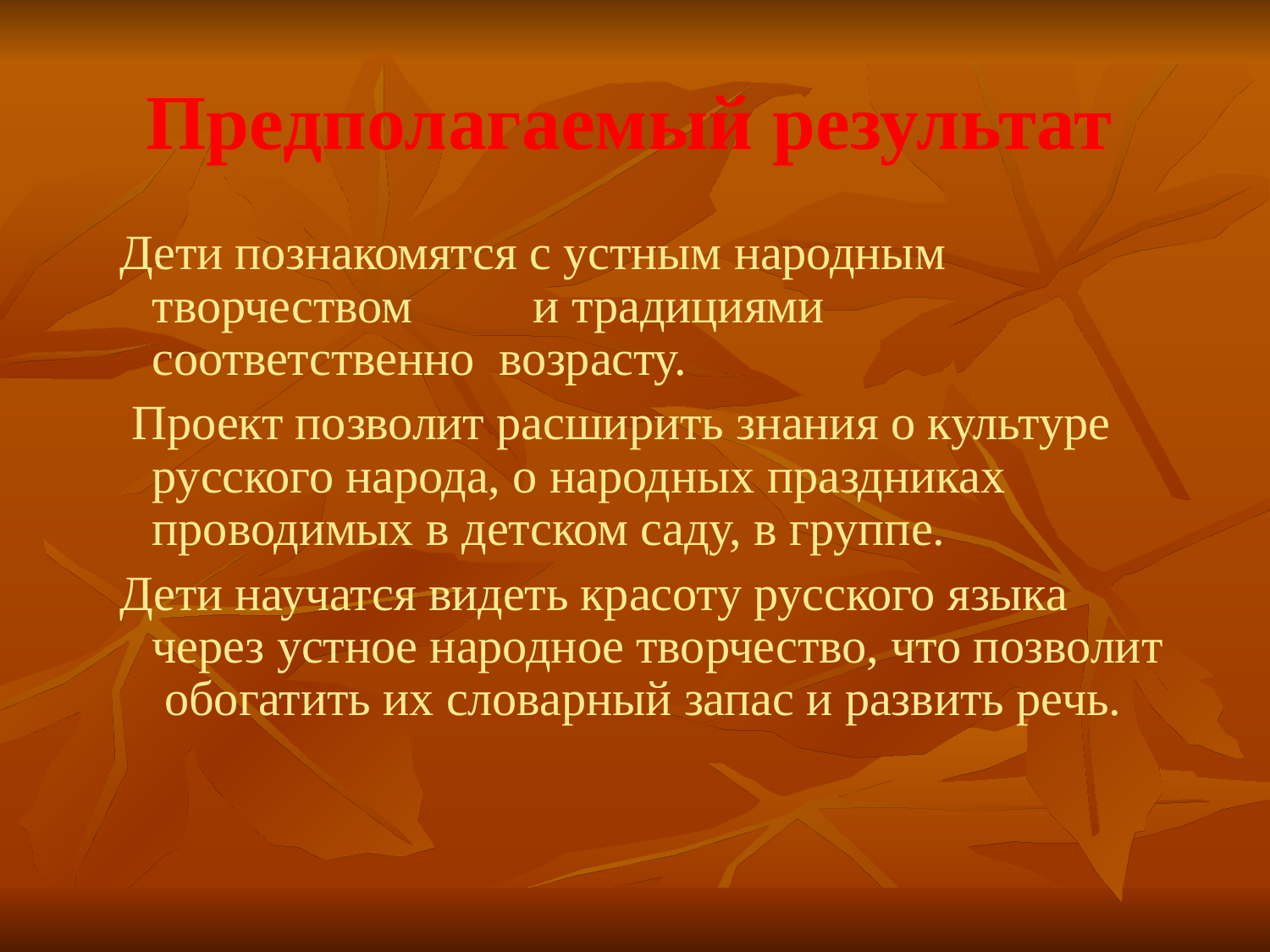

# Предполагаемый результат
Дети познакомятся с устным народным  творчеством	и традициями соответственно  возрасту.
Проект позволит расширить знания о культуре  русского народа, о народных праздниках  проводимых в детском саду, в группе.
Дети научатся видеть красоту русского языка  через устное народное творчество, что позволит  обогатить их словарный запас и развить речь.